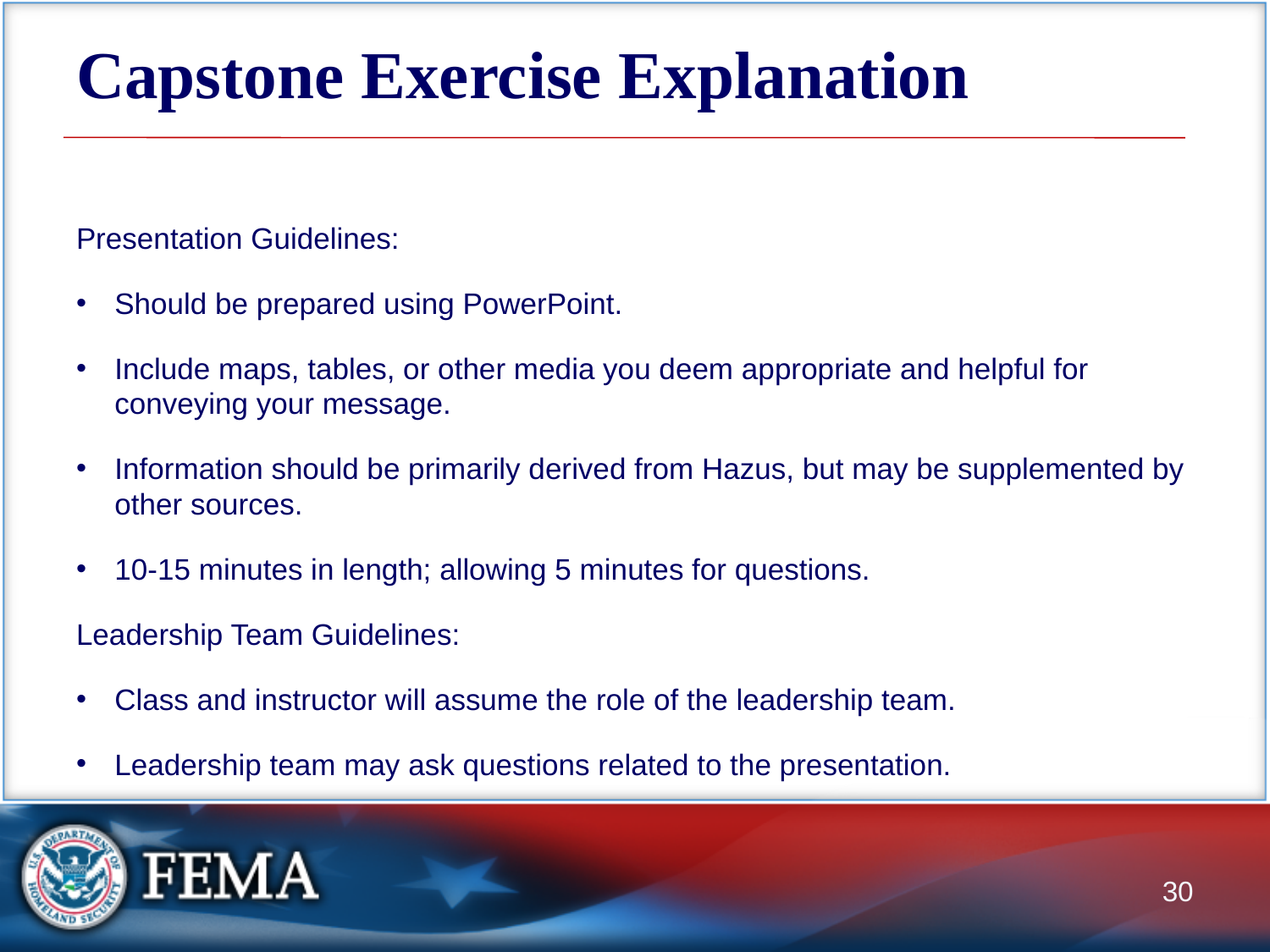

# Capstone Exercise Explanation

Presentation Guidelines:
Should be prepared using PowerPoint.
Include maps, tables, or other media you deem appropriate and helpful for conveying your message.
Information should be primarily derived from Hazus, but may be supplemented by other sources.
10-15 minutes in length; allowing 5 minutes for questions.
Leadership Team Guidelines:
Class and instructor will assume the role of the leadership team.
Leadership team may ask questions related to the presentation.
30